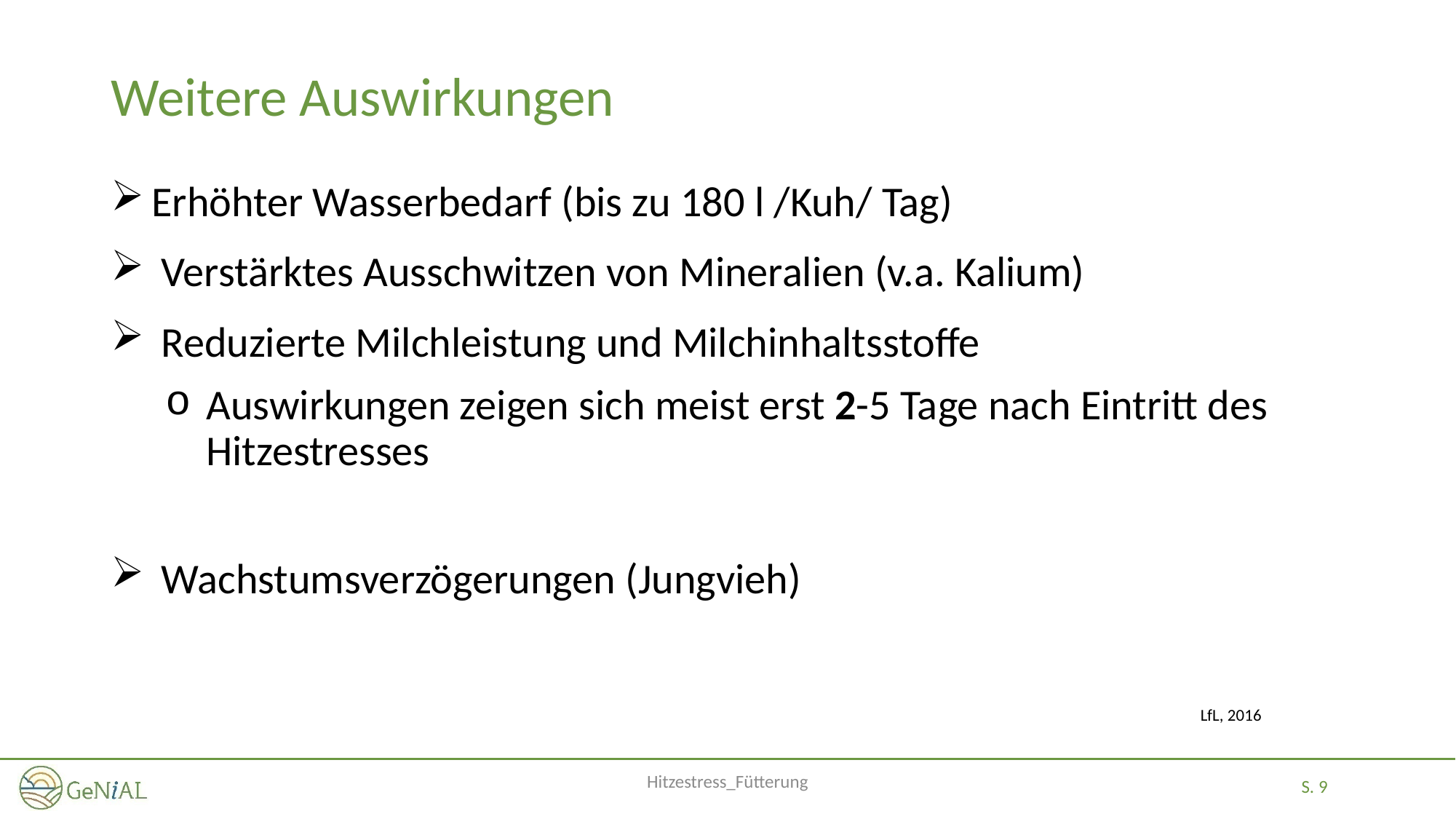

# Weitere Auswirkungen
Erhöhter Wasserbedarf (bis zu 180 l /Kuh/ Tag)
 Verstärktes Ausschwitzen von Mineralien (v.a. Kalium)
 Reduzierte Milchleistung und Milchinhaltsstoffe
Auswirkungen zeigen sich meist erst 2-5 Tage nach Eintritt des Hitzestresses

 Wachstumsverzögerungen (Jungvieh)

LfL, 2016
Hitzestress_Fütterung